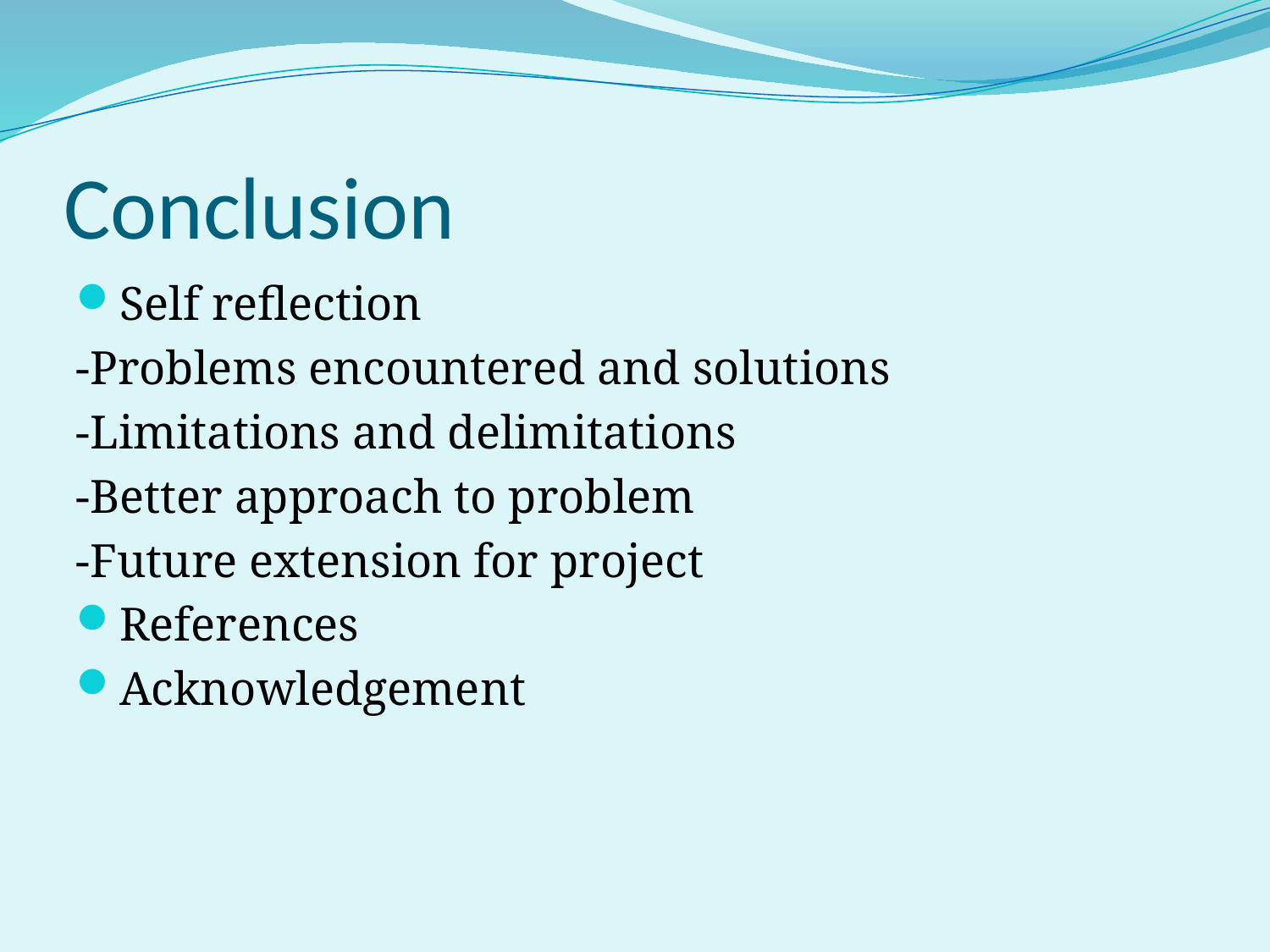

# Conclusion
Self reflection
-Problems encountered and solutions
-Limitations and delimitations
-Better approach to problem
-Future extension for project
References
Acknowledgement